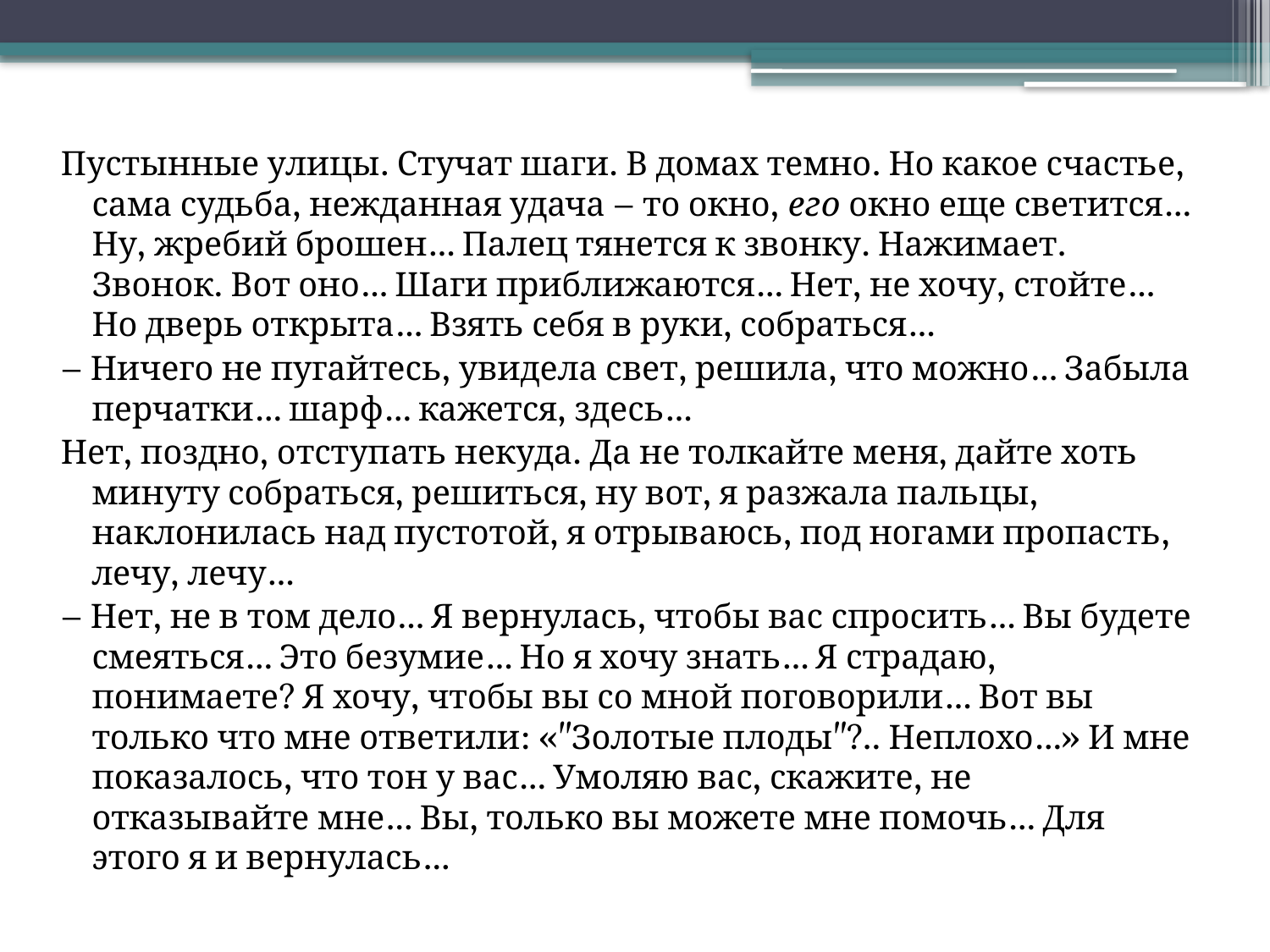

Пустынные улицы. Стучат шаги. В домах темно. Но какое счастье, сама судьба, нежданная удача – то окно, его окно еще светится… Ну, жребий брошен… Палец тянется к звонку. Нажимает. Звонок. Вот оно… Шаги приближаются… Нет, не хочу, стойте… Но дверь открыта… Взять себя в руки, собраться…
– Ничего не пугайтесь, увидела свет, решила, что можно… Забыла перчатки… шарф… кажется, здесь…
Нет, поздно, отступать некуда. Да не толкайте меня, дайте хоть минуту собраться, решиться, ну вот, я разжала пальцы, наклонилась над пустотой, я отрываюсь, под ногами пропасть, лечу, лечу…
– Нет, не в том дело… Я вернулась, чтобы вас спросить… Вы будете смеяться… Это безумие… Но я хочу знать… Я страдаю, понимаете? Я хочу, чтобы вы со мной поговорили… Вот вы только что мне ответили: «"Золотые плоды"?.. Неплохо…» И мне показалось, что тон у вас… Умоляю вас, скажите, не отказывайте мне… Вы, только вы можете мне помочь… Для этого я и вернулась…